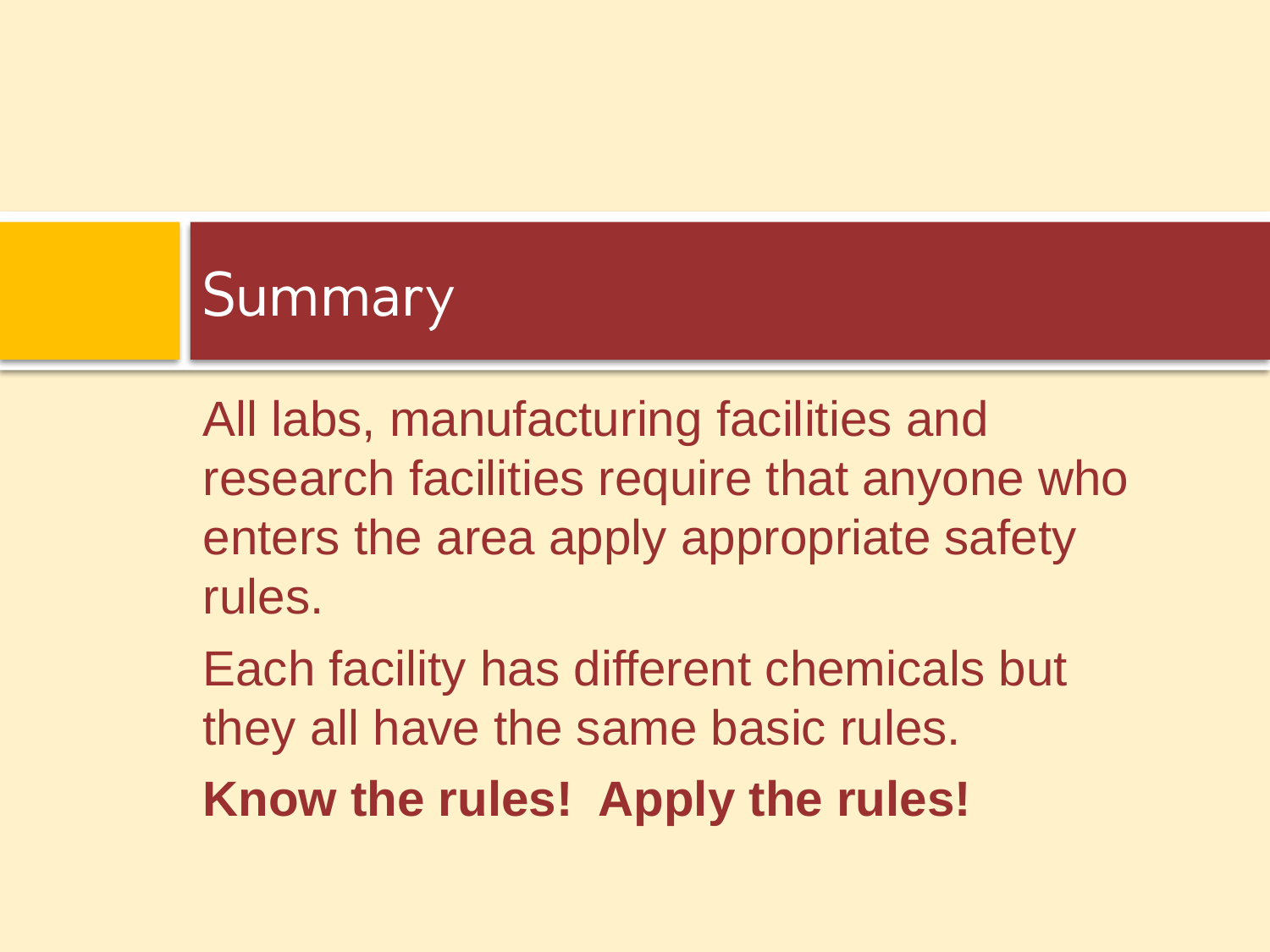

# Summary
All labs, manufacturing facilities and research facilities require that anyone who enters the area apply appropriate safety rules.
Each facility has different chemicals but they all have the same basic rules.
Know the rules!  Apply the rules!